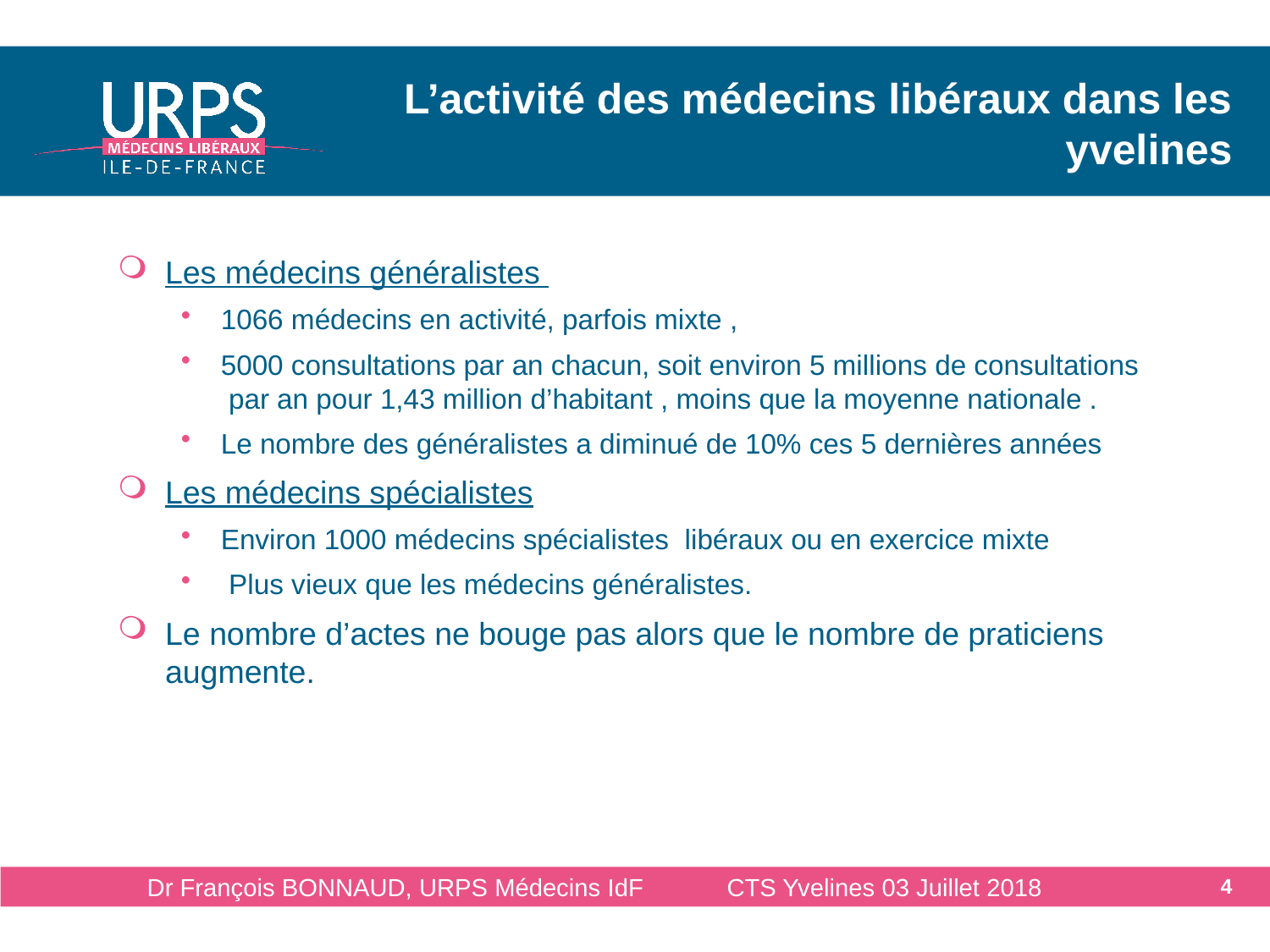

# L’activité des médecins libéraux dans les yvelines
Les médecins généralistes
1066 médecins en activité, parfois mixte ,
5000 consultations par an chacun, soit environ 5 millions de consultations  par an pour 1,43 million d’habitant , moins que la moyenne nationale .
Le nombre des généralistes a diminué de 10% ces 5 dernières années
Les médecins spécialistes
Environ 1000 médecins spécialistes  libéraux ou en exercice mixte
 Plus vieux que les médecins généralistes.
Le nombre d’actes ne bouge pas alors que le nombre de praticiens augmente.

Dr François BONNAUD, URPS Médecins IdF            CTS Yvelines 03 Juillet 2018
4